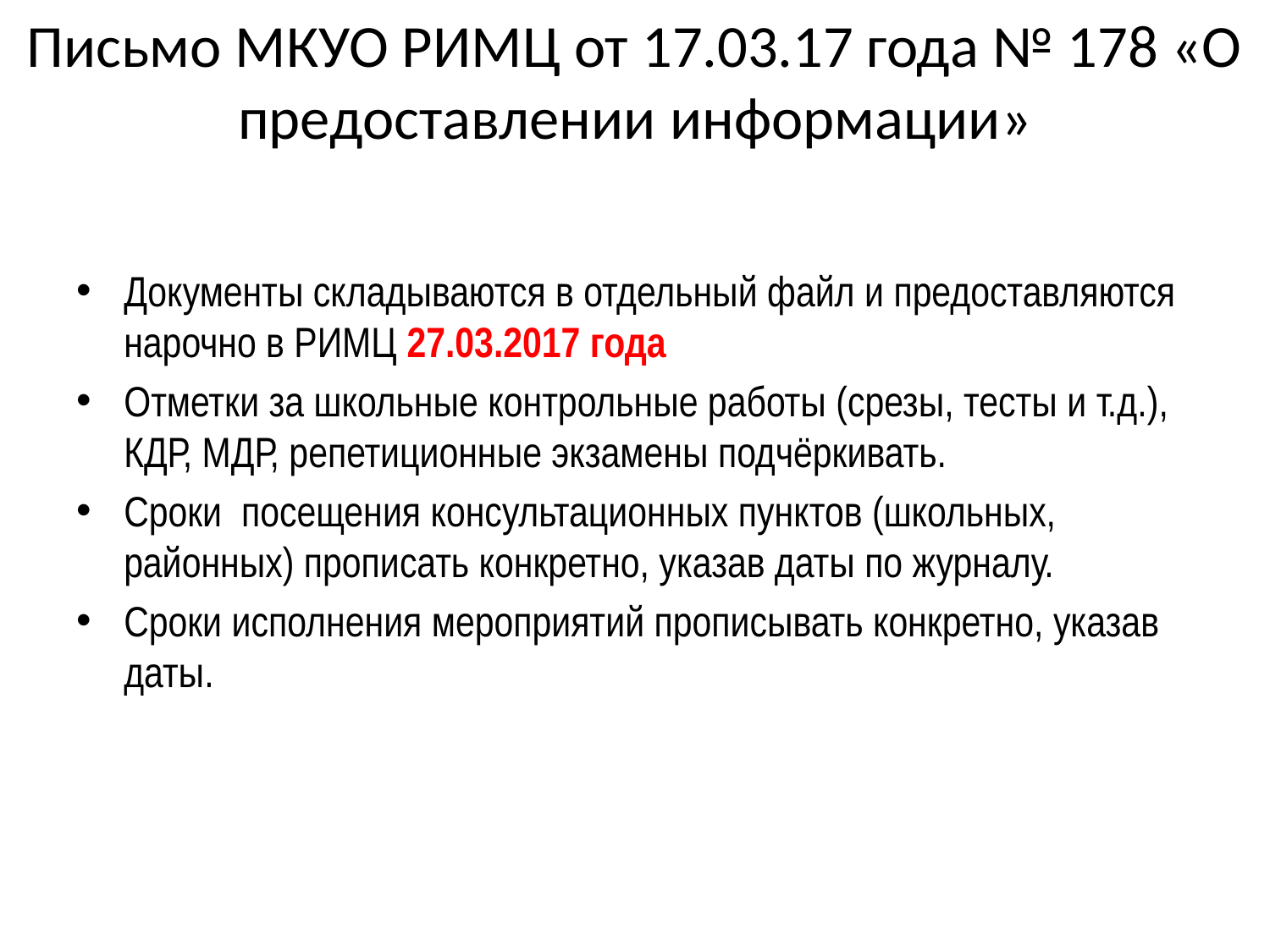

# Письмо МКУО РИМЦ от 17.03.17 года № 178 «О предоставлении информации»
Документы складываются в отдельный файл и предоставляются нарочно в РИМЦ 27.03.2017 года
Отметки за школьные контрольные работы (срезы, тесты и т.д.), КДР, МДР, репетиционные экзамены подчёркивать.
Сроки  посещения консультационных пунктов (школьных, районных) прописать конкретно, указав даты по журналу.
Сроки исполнения мероприятий прописывать конкретно, указав даты.